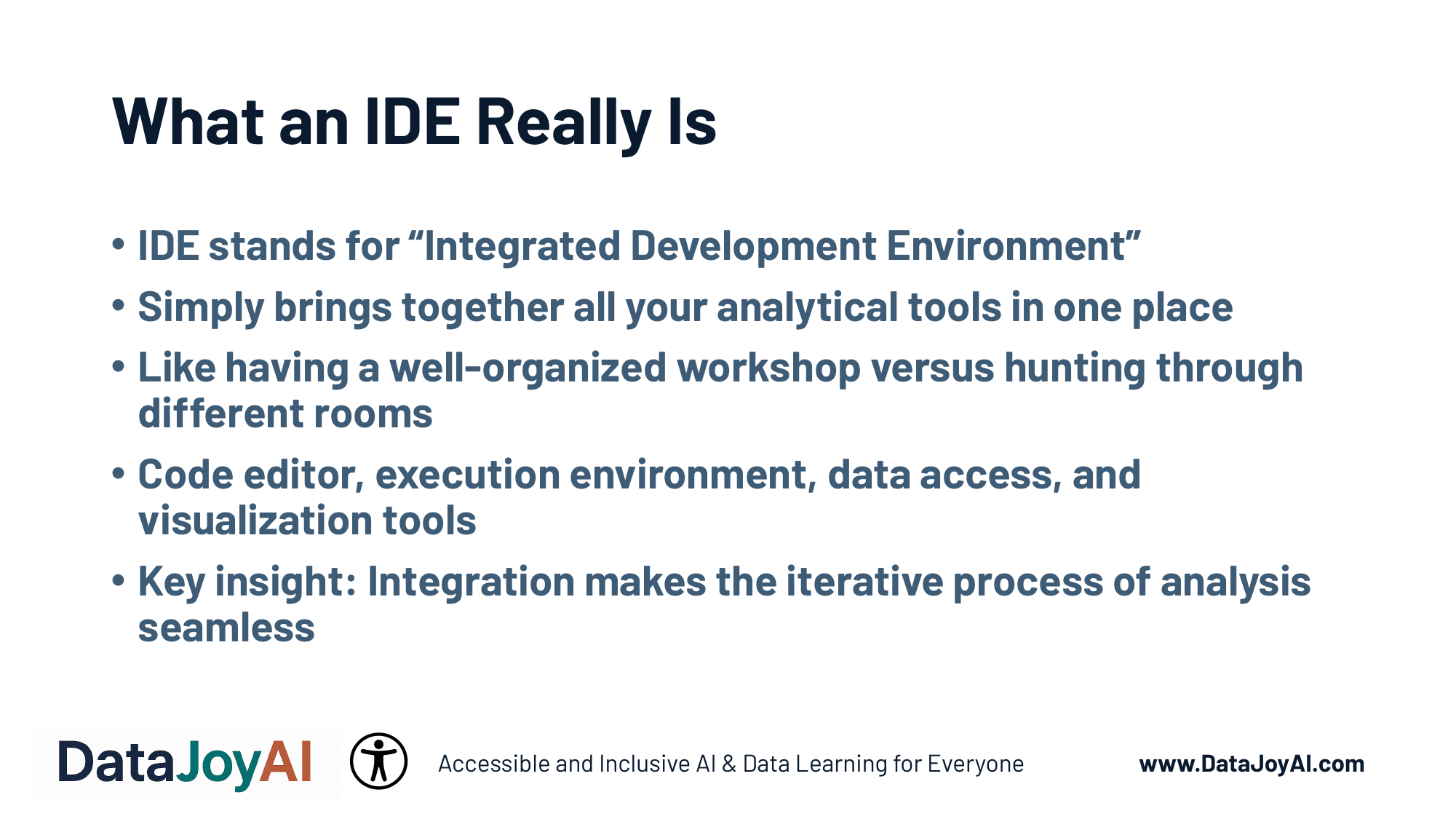

# What an IDE Really Is
IDE stands for “Integrated Development Environment”
Simply brings together all your analytical tools in one place
Like having a well-organized workshop versus hunting through different rooms
Code editor, execution environment, data access, and visualization tools
Key insight: Integration makes the iterative process of analysis seamless